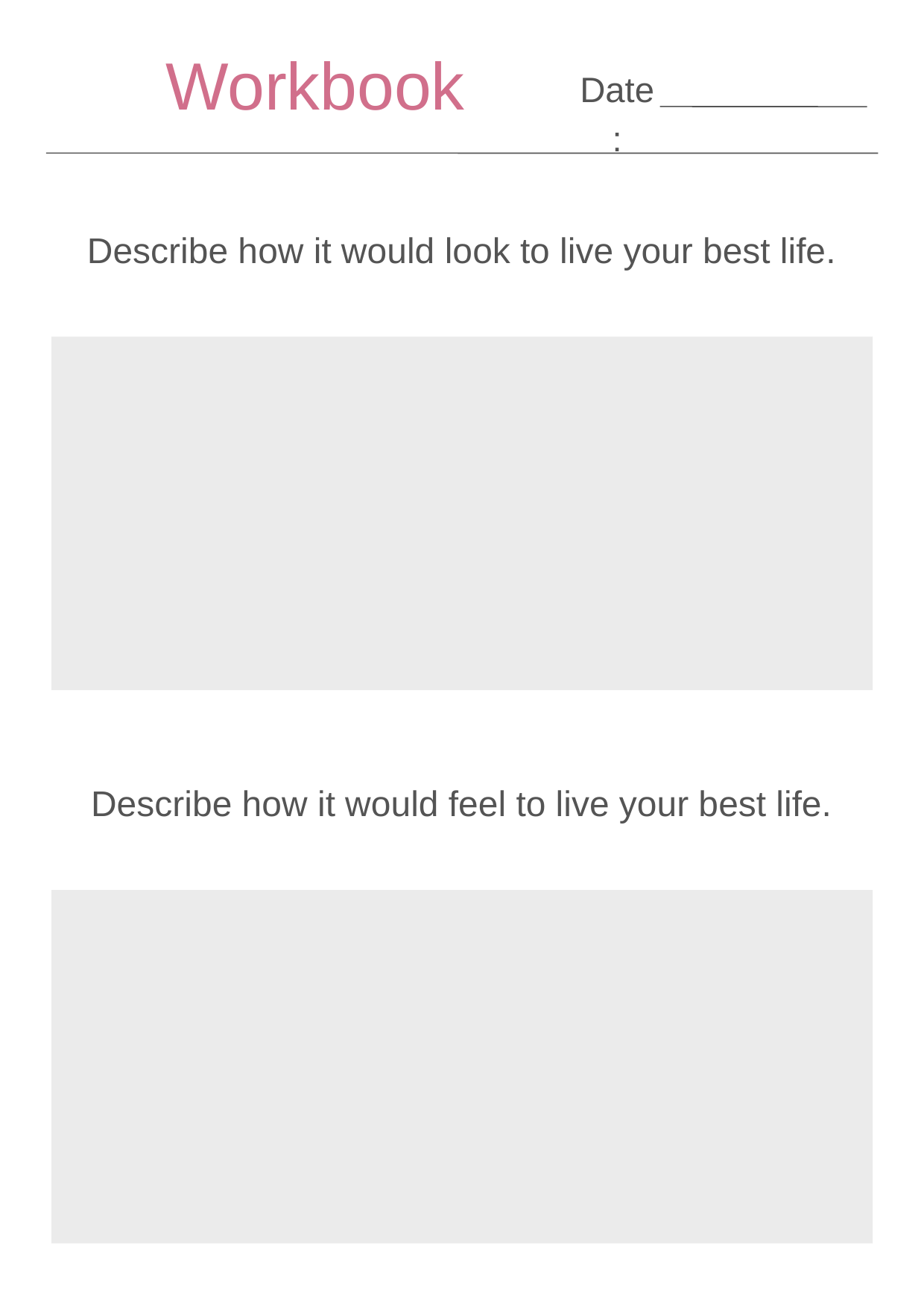

Workbook
Date:

Describe how it would look to live your best life.

Describe how it would feel to live your best life.